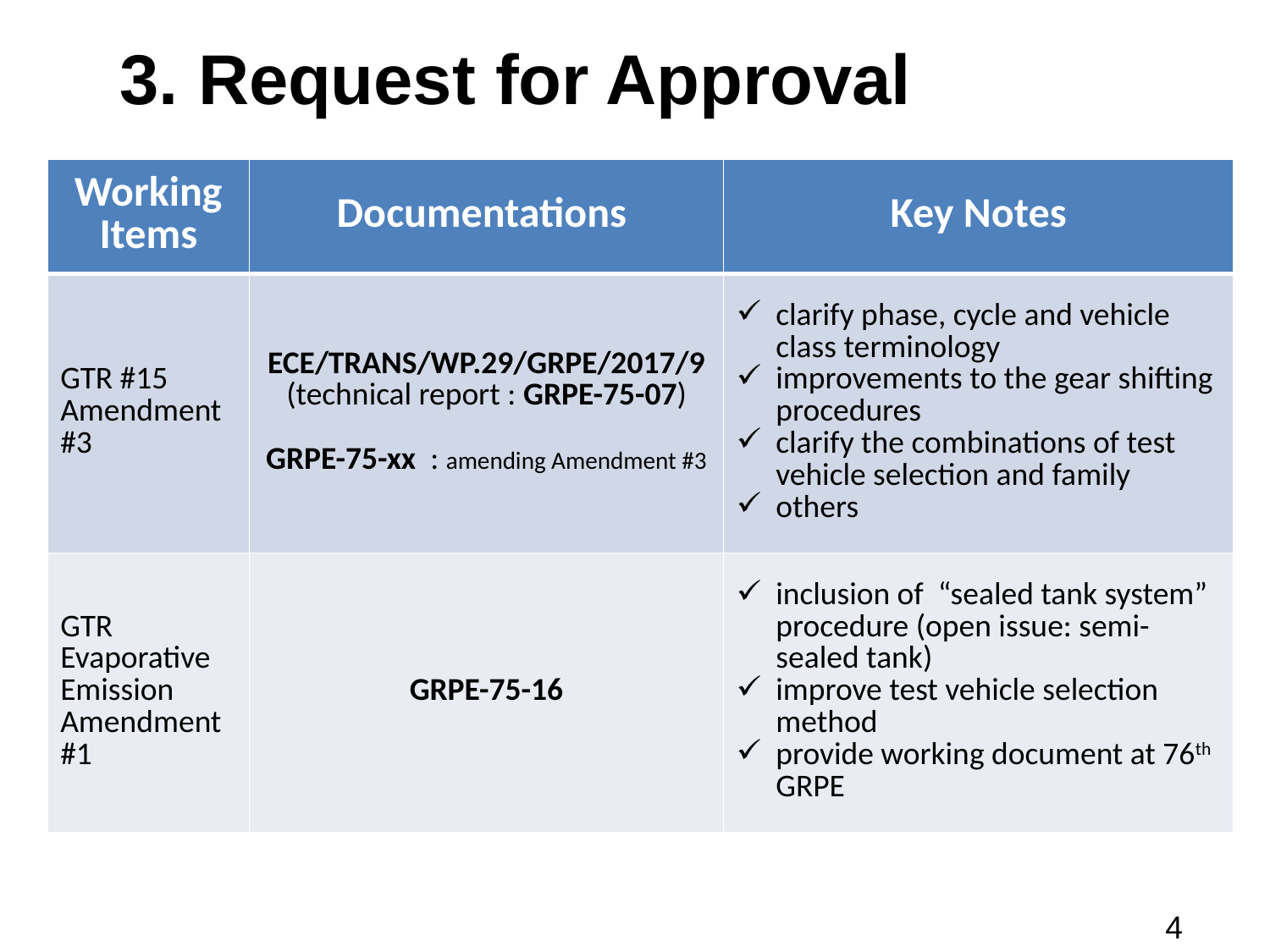

3. Request for Approval
| Working Items | Documentations | Key Notes |
| --- | --- | --- |
| GTR #15 Amendment #3 | ECE/TRANS/WP.29/GRPE/2017/9 (technical report : GRPE-75-07) GRPE-75-xx : amending Amendment #3 | clarify phase, cycle and vehicle class terminology improvements to the gear shifting procedures clarify the combinations of test vehicle selection and family others |
| GTR Evaporative Emission Amendment#1 | GRPE-75-16 | inclusion of “sealed tank system” procedure (open issue: semi-sealed tank) improve test vehicle selection method provide working document at 76th GRPE |